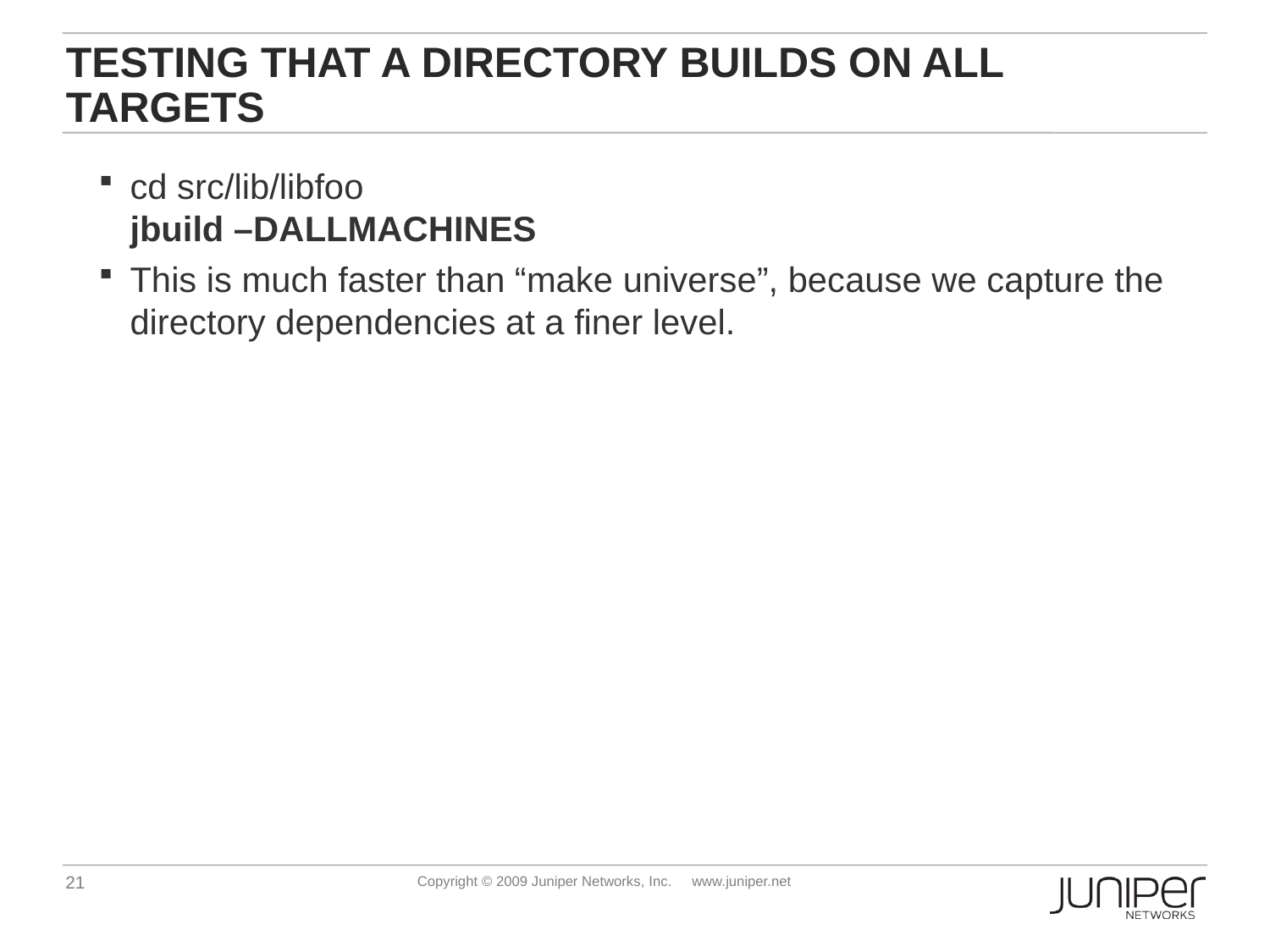

# Testing that a directory builds on all TARGETS
cd src/lib/libfoo
jbuild –DALLMACHINES
This is much faster than “make universe”, because we capture the directory dependencies at a finer level.